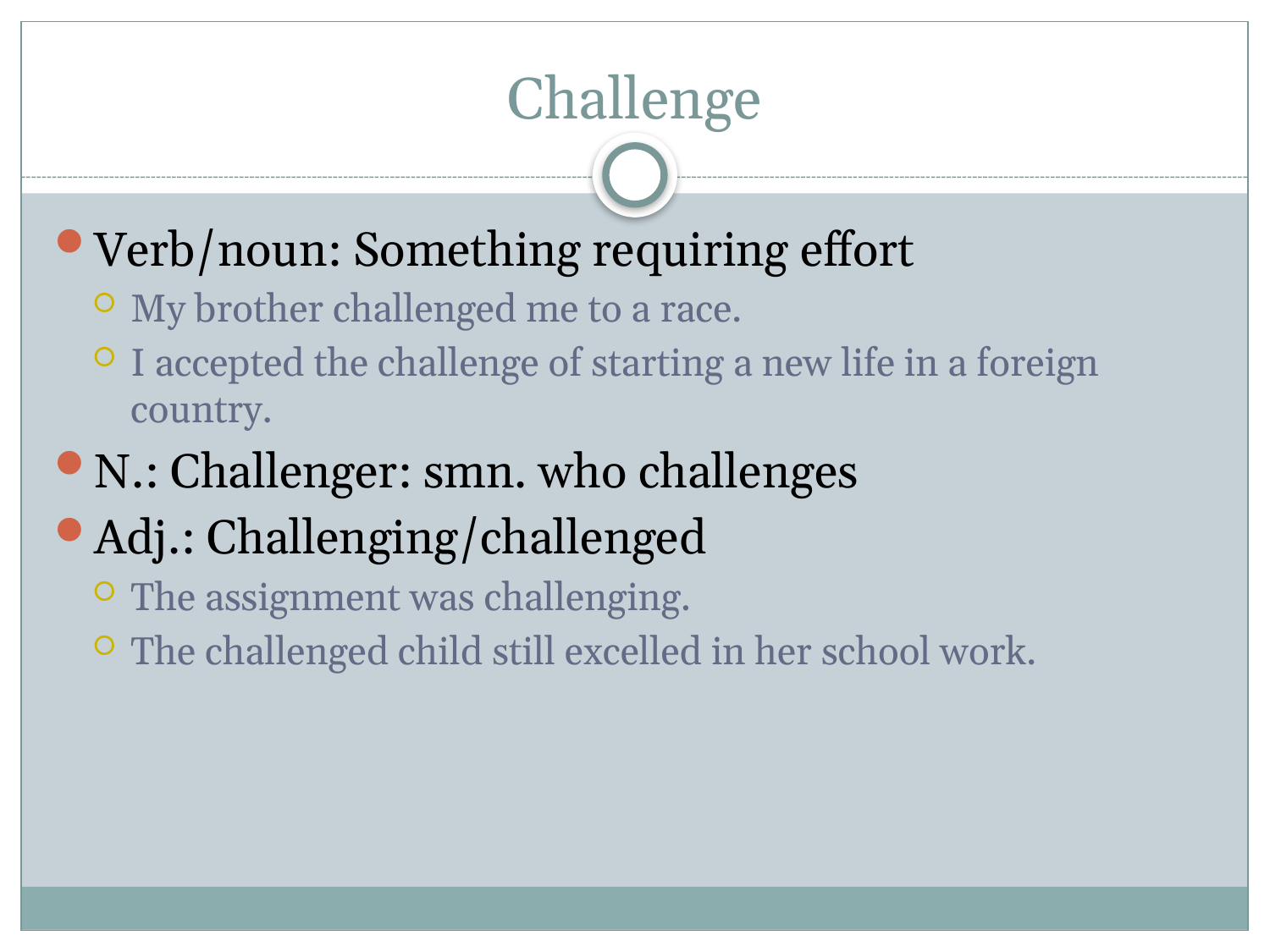

# Challenge
Verb/noun: Something requiring effort
My brother challenged me to a race.
I accepted the challenge of starting a new life in a foreign country.
N.: Challenger: smn. who challenges
Adj.: Challenging/challenged
The assignment was challenging.
The challenged child still excelled in her school work.